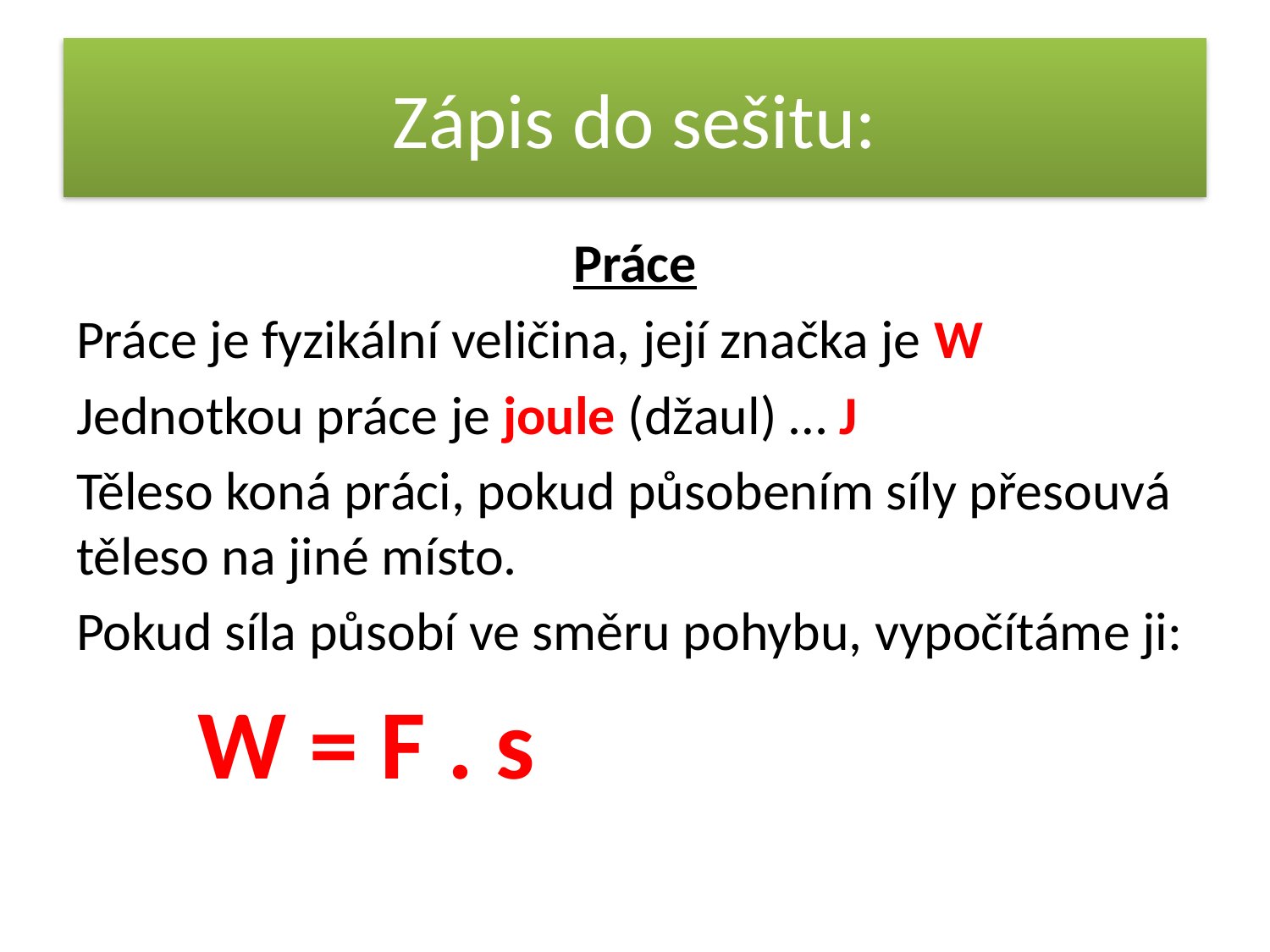

# Zápis do sešitu:
Práce
Práce je fyzikální veličina, její značka je W
Jednotkou práce je joule (džaul) … J
Těleso koná práci, pokud působením síly přesouvá  těleso na jiné místo.
Pokud síla působí ve směru pohybu, vypočítáme ji:
			W = F . s